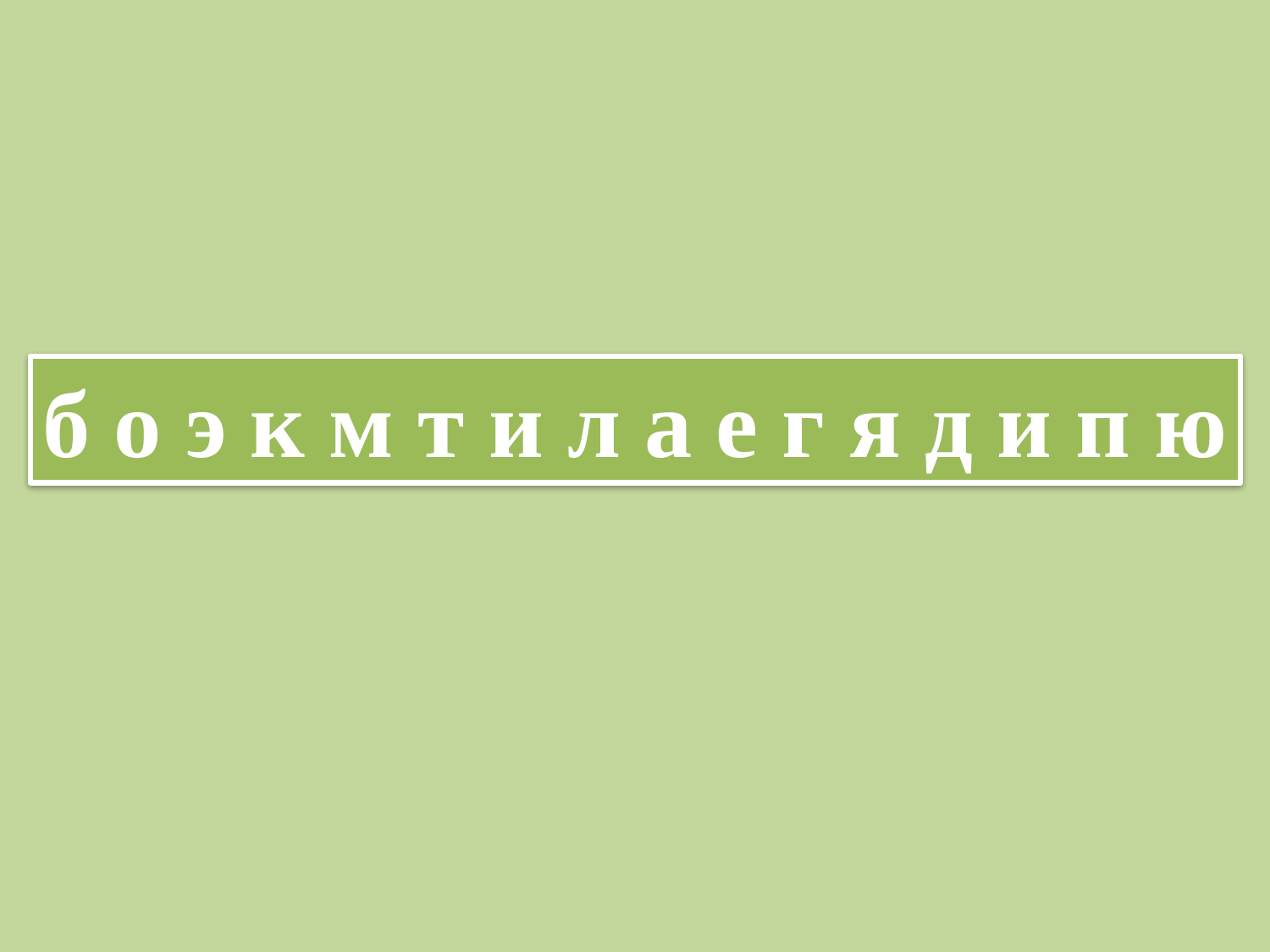

б о э к м т и л а е г я д и п ю